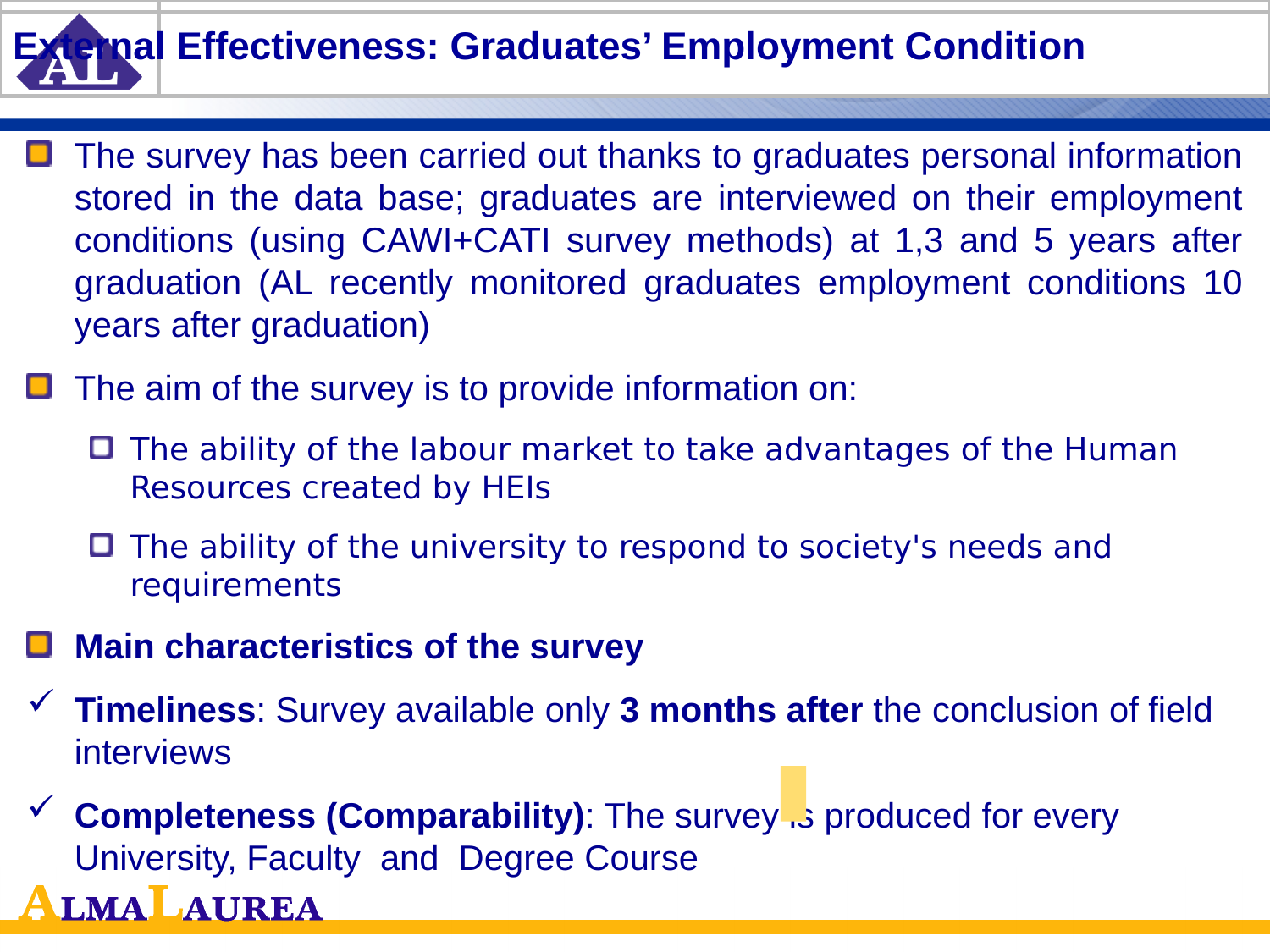

# External Effectiveness: Graduates’ Employment Condition
The survey has been carried out thanks to graduates personal information stored in the data base; graduates are interviewed on their employment conditions (using CAWI+CATI survey methods) at 1,3 and 5 years after graduation (AL recently monitored graduates employment conditions 10 years after graduation)
The aim of the survey is to provide information on:
The ability of the labour market to take advantages of the Human Resources created by HEIs
The ability of the university to respond to society's needs and requirements
Main characteristics of the survey
Timeliness: Survey available only 3 months after the conclusion of field interviews
Completeness (Comparability): The survey is produced for every University, Faculty  and  Degree Course